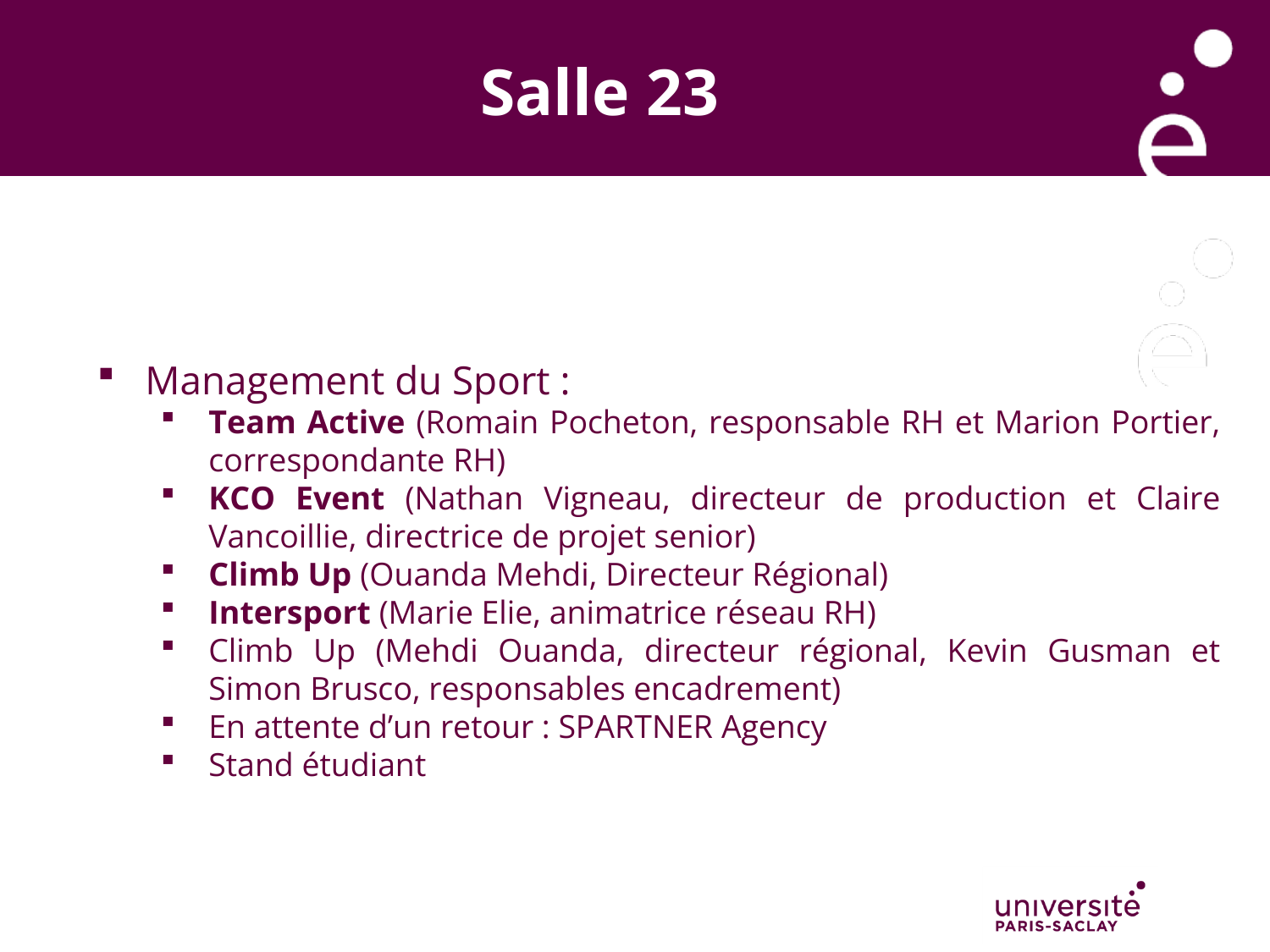

Salle 23
Management du Sport :
Team Active (Romain Pocheton, responsable RH et Marion Portier, correspondante RH)
KCO Event (Nathan Vigneau, directeur de production et Claire Vancoillie, directrice de projet senior)
Climb Up (Ouanda Mehdi, Directeur Régional)
Intersport (Marie Elie, animatrice réseau RH)
Climb Up (Mehdi Ouanda, directeur régional, Kevin Gusman et Simon Brusco, responsables encadrement)
En attente d’un retour : SPARTNER Agency
Stand étudiant